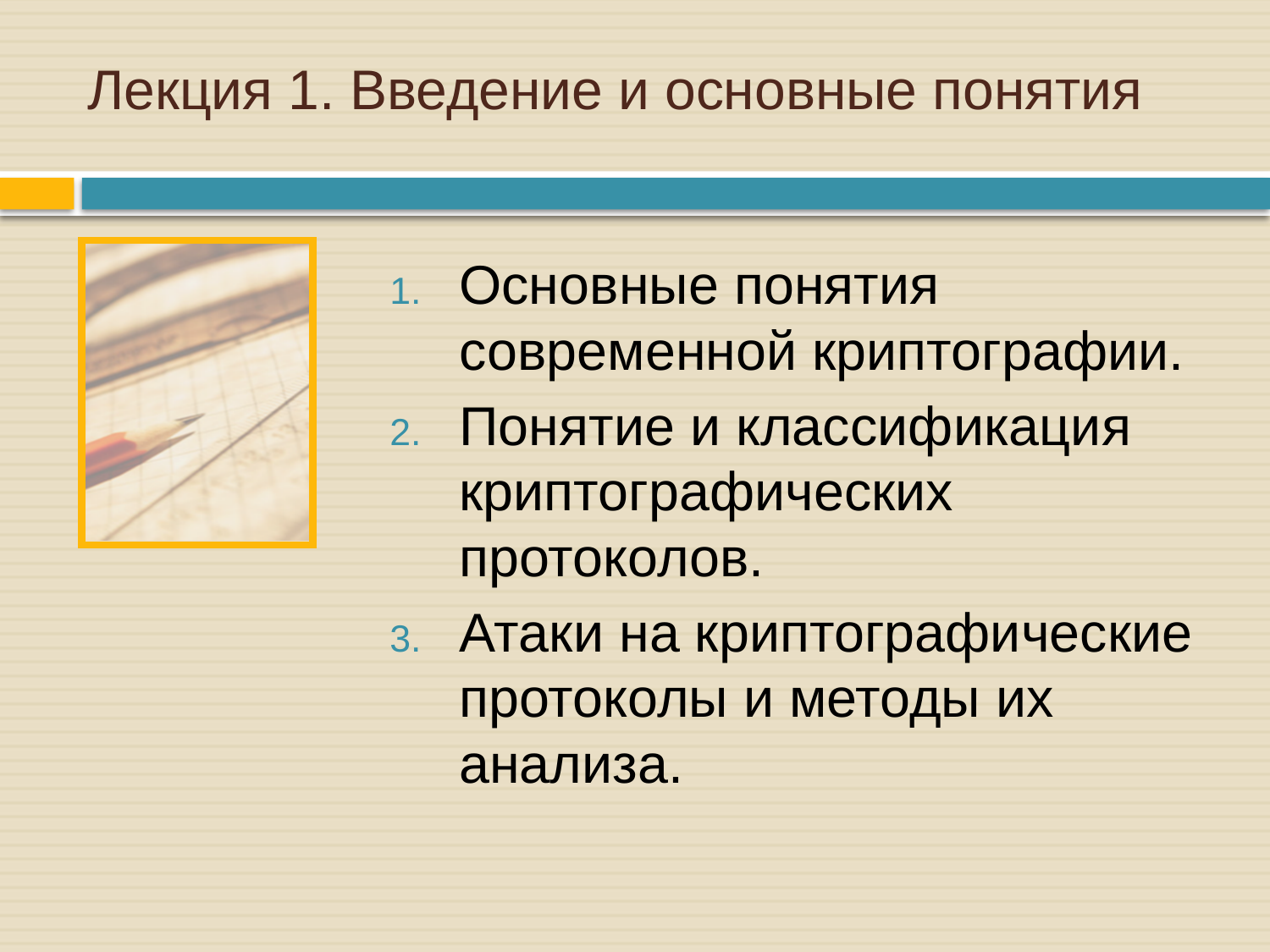

# Лекция 1. Введение и основные понятия
Основные понятия современной криптографии.
Понятие и классификация криптографических протоколов.
Атаки на криптографические протоколы и методы их анализа.